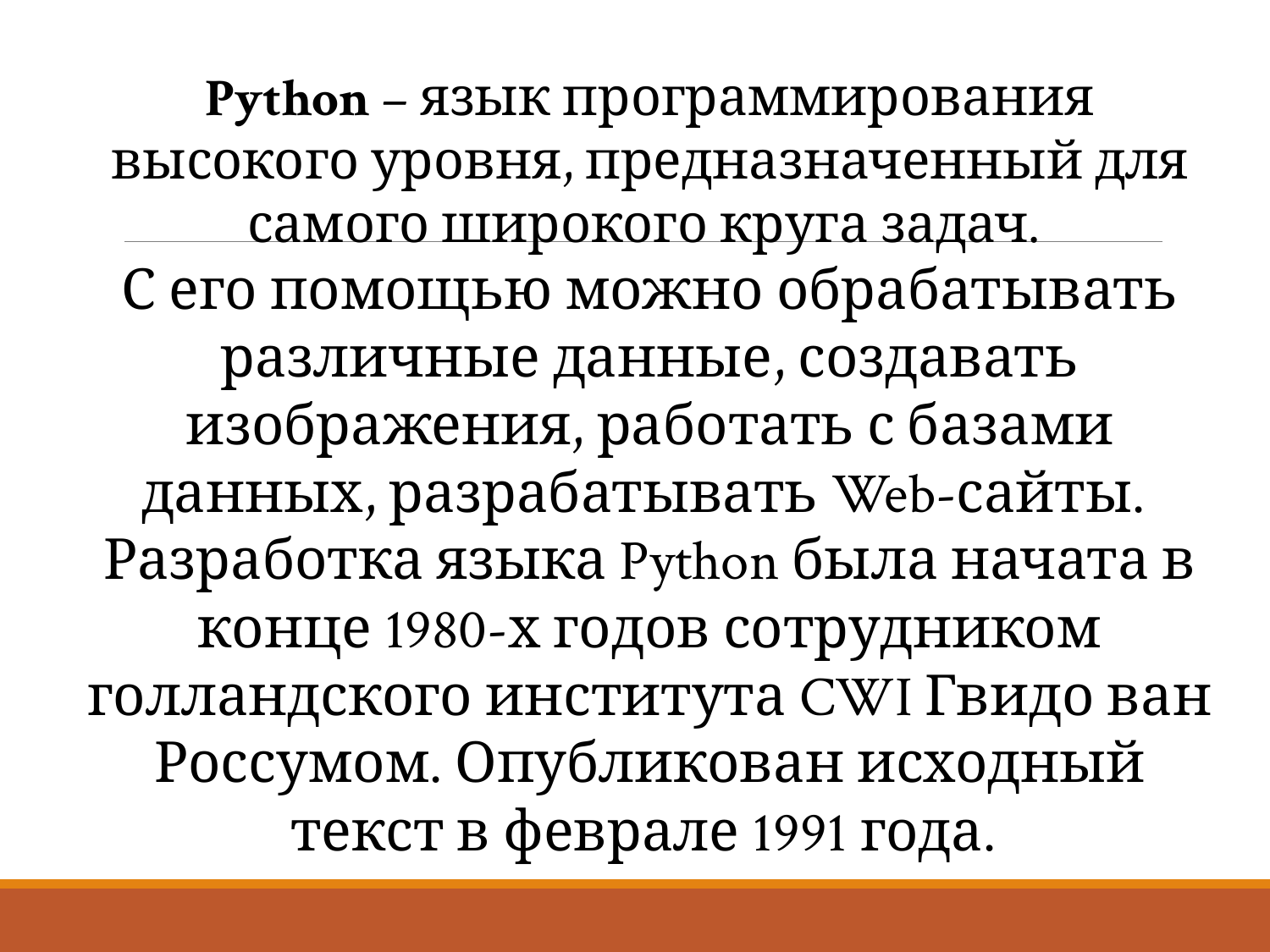

Python – язык программирования высокого уровня, предназначенный для самого широкого круга задач.
С его помощью можно обрабатывать различные данные, создавать изображения, работать с базами данных, разрабатывать Web-сайты.
Разработка языка Python была начата в конце 1980-х годов сотрудником голландского института CWI Гвидо ван Россумом. Опубликован исходный текст в феврале 1991 года.